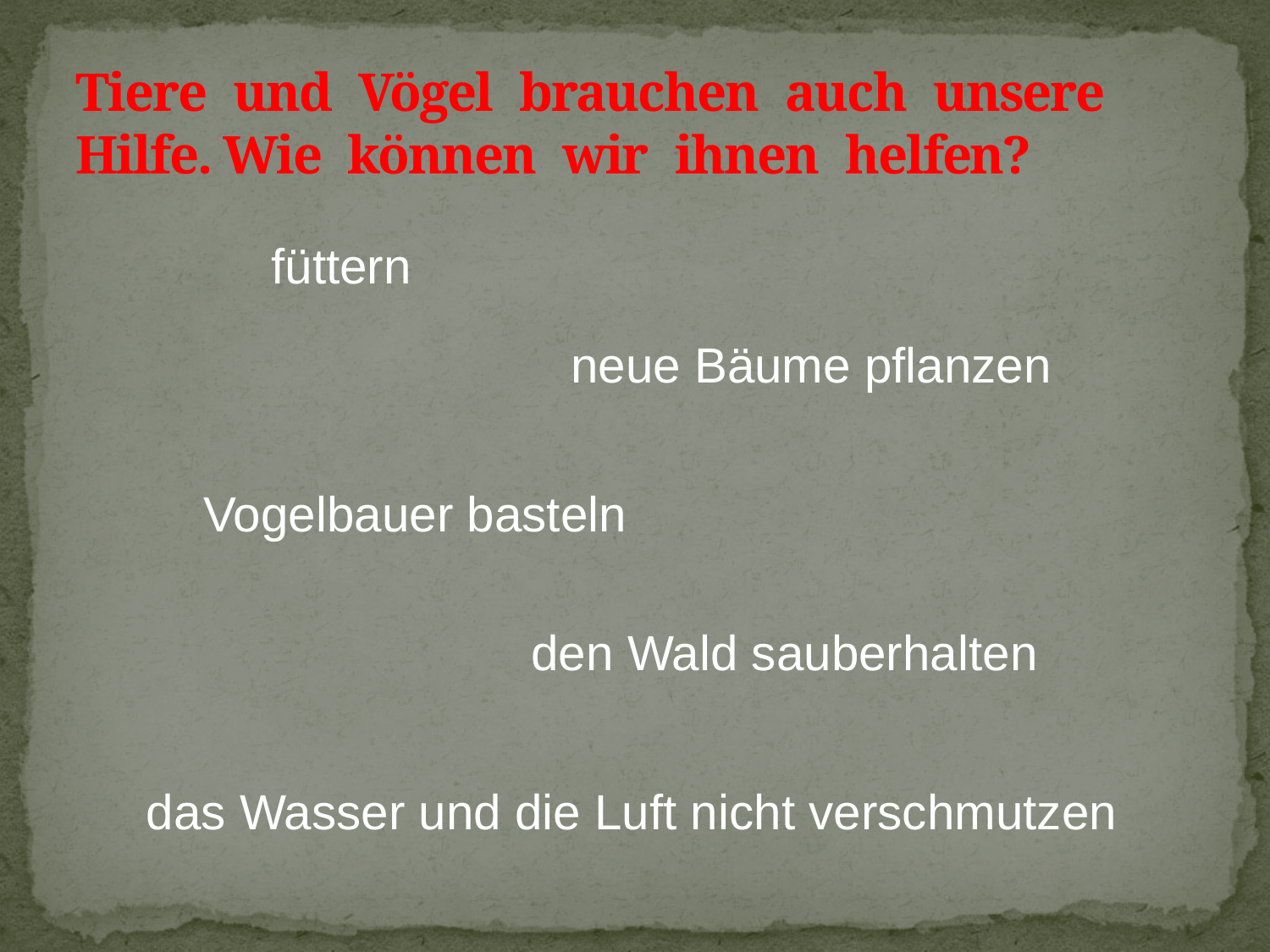

# Tiere  und  Vögel  brauchen  auch  unsere Hilfe. Wie  können  wir  ihnen  helfen?
füttern
neue Bäume pflanzen
Vogelbauer basteln
den Wald sauberhalten
das Wasser und die Luft nicht verschmutzen